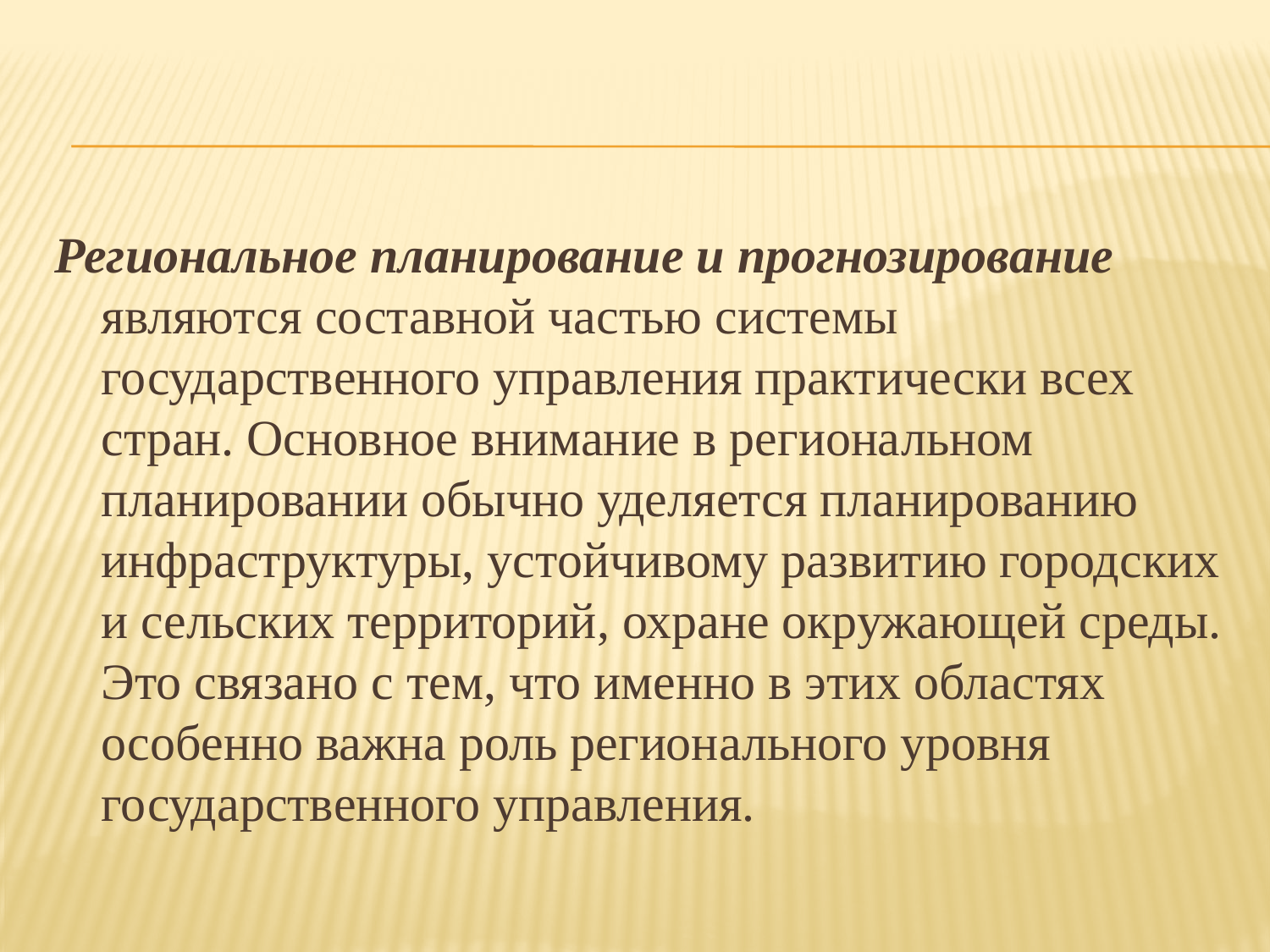

Региональное планирование и прогнозирование являются составной частью системы государственного управления практически всех стран. Основное внимание в региональном планировании обычно уделяется планированию инфраструктуры, устойчивому развитию городских и сельских территорий, охране окружающей среды. Это связано с тем, что именно в этих областях особенно важна роль регионального уровня государственного управления.